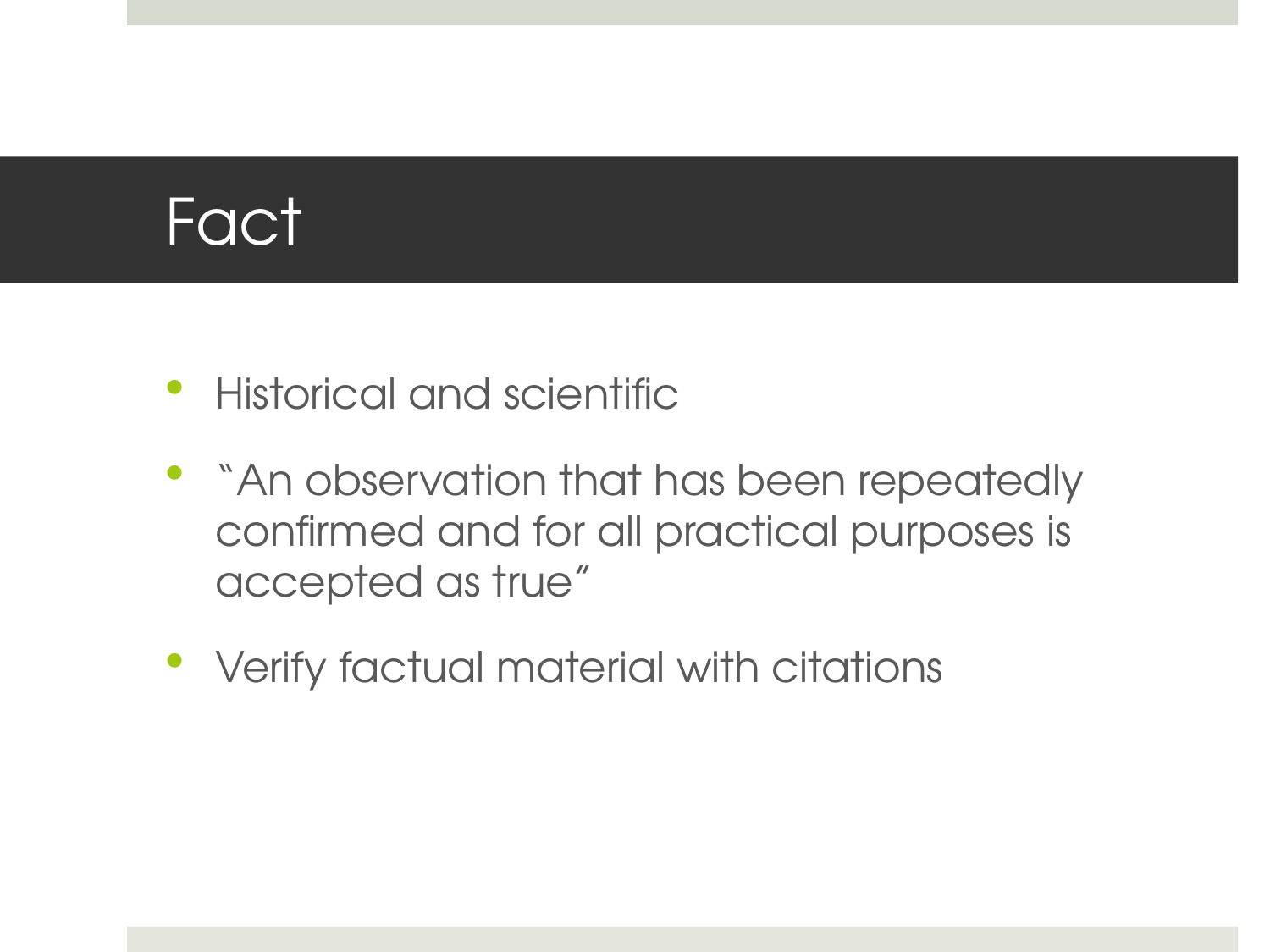

# Fact
Historical and scientific
“An observation that has been repeatedly confirmed and for all practical purposes is accepted as true”
Verify factual material with citations